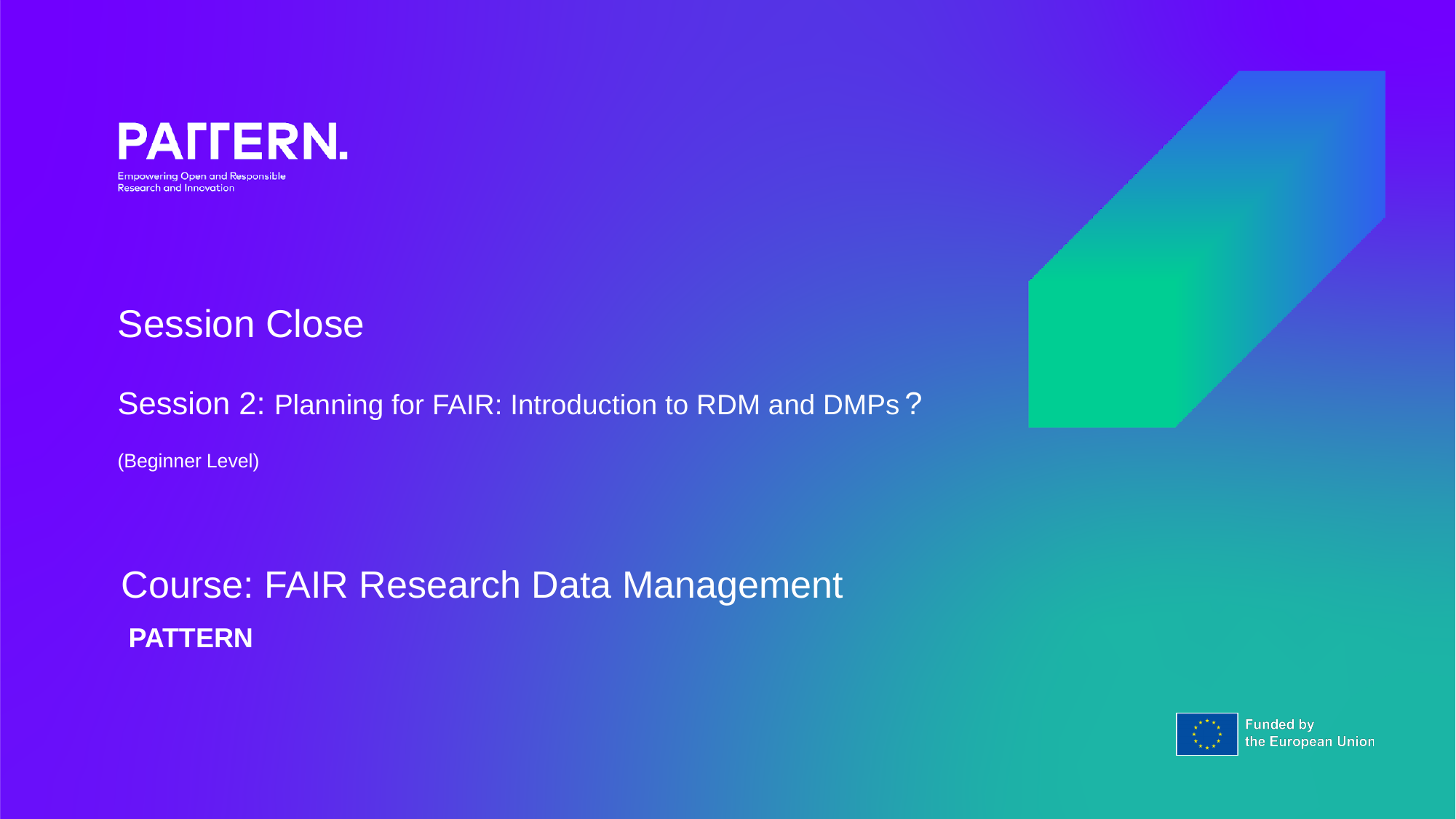

# Session Close Session 2: Planning for FAIR: Introduction to RDM and DMPs ? (Beginner Level)
Course: FAIR Research Data Management
PATTERN